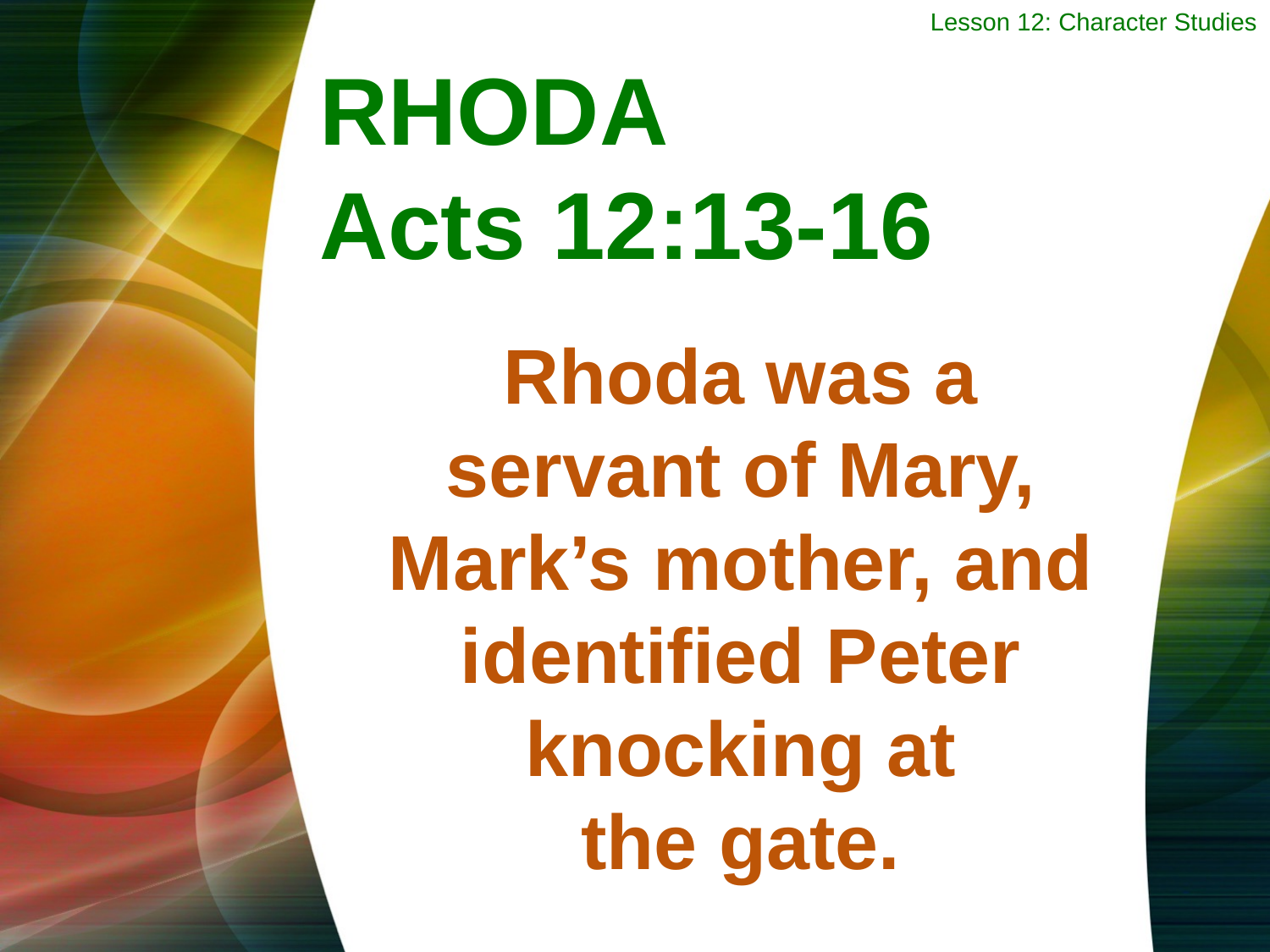

Lesson 12: Character Studies
RHODA
Acts 12:13-16
Rhoda was a servant of Mary, Mark’s mother, and identified Peter knocking at
the gate.